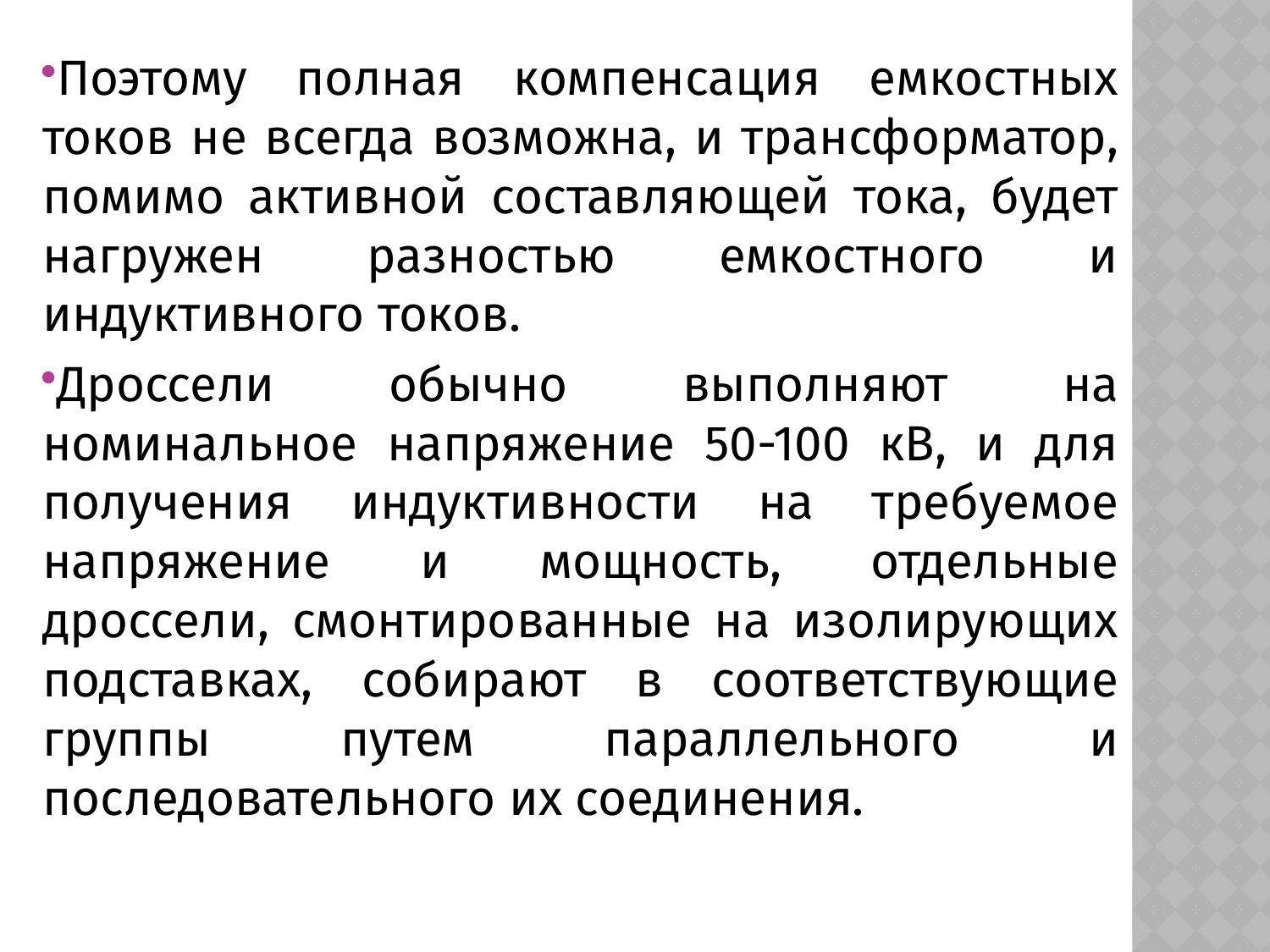

#
Поэтому полная компенсация емкостных токов не всегда возможна, и трансформатор, помимо активной составляющей тока, будет нагружен разностью емкостного и индуктивного токов.
Дроссели обычно выполняют на номинальное напряжение 50-100 кВ, и для получения индуктивности на требуемое напряжение и мощность, отдельные дроссели, смонтированные на изолирующих подставках, собирают в соответствующие группы путем параллельного и последовательного их соединения.